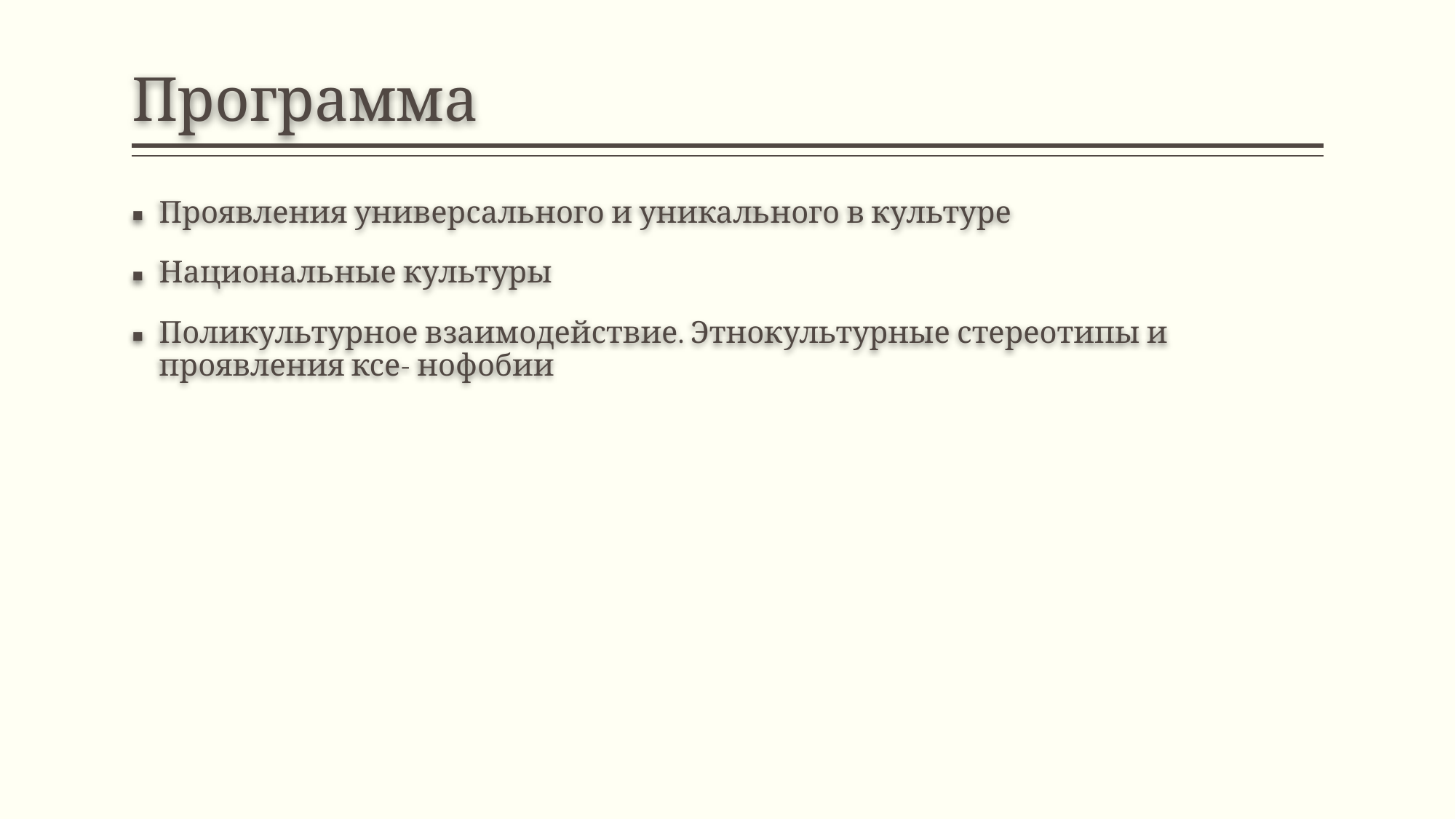

# Программа
Проявления универсального и уникального в культуре
Национальные культуры
Поликультурное взаимодействие. Этнокультурные стереотипы и проявления ксе- нофобии